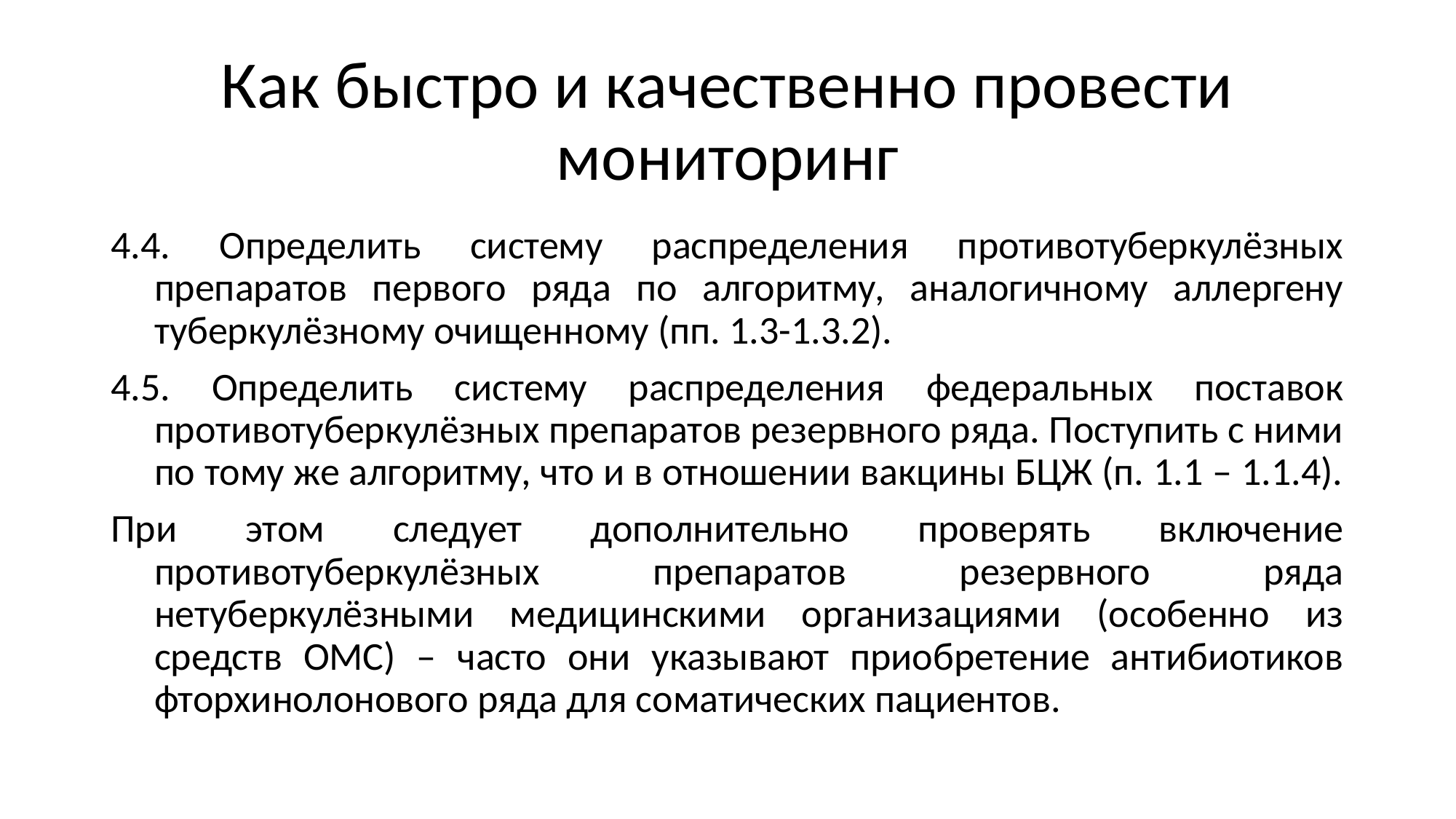

# Как быстро и качественно провести мониторинг
4.4. Определить систему распределения противотуберкулёзных препаратов первого ряда по алгоритму, аналогичному аллергену туберкулёзному очищенному (пп. 1.3-1.3.2).
4.5. Определить систему распределения федеральных поставок противотуберкулёзных препаратов резервного ряда. Поступить с ними по тому же алгоритму, что и в отношении вакцины БЦЖ (п. 1.1 – 1.1.4).
При этом следует дополнительно проверять включение противотуберкулёзных препаратов резервного ряда нетуберкулёзными медицинскими организациями (особенно из средств ОМС) – часто они указывают приобретение антибиотиков фторхинолонового ряда для соматических пациентов.